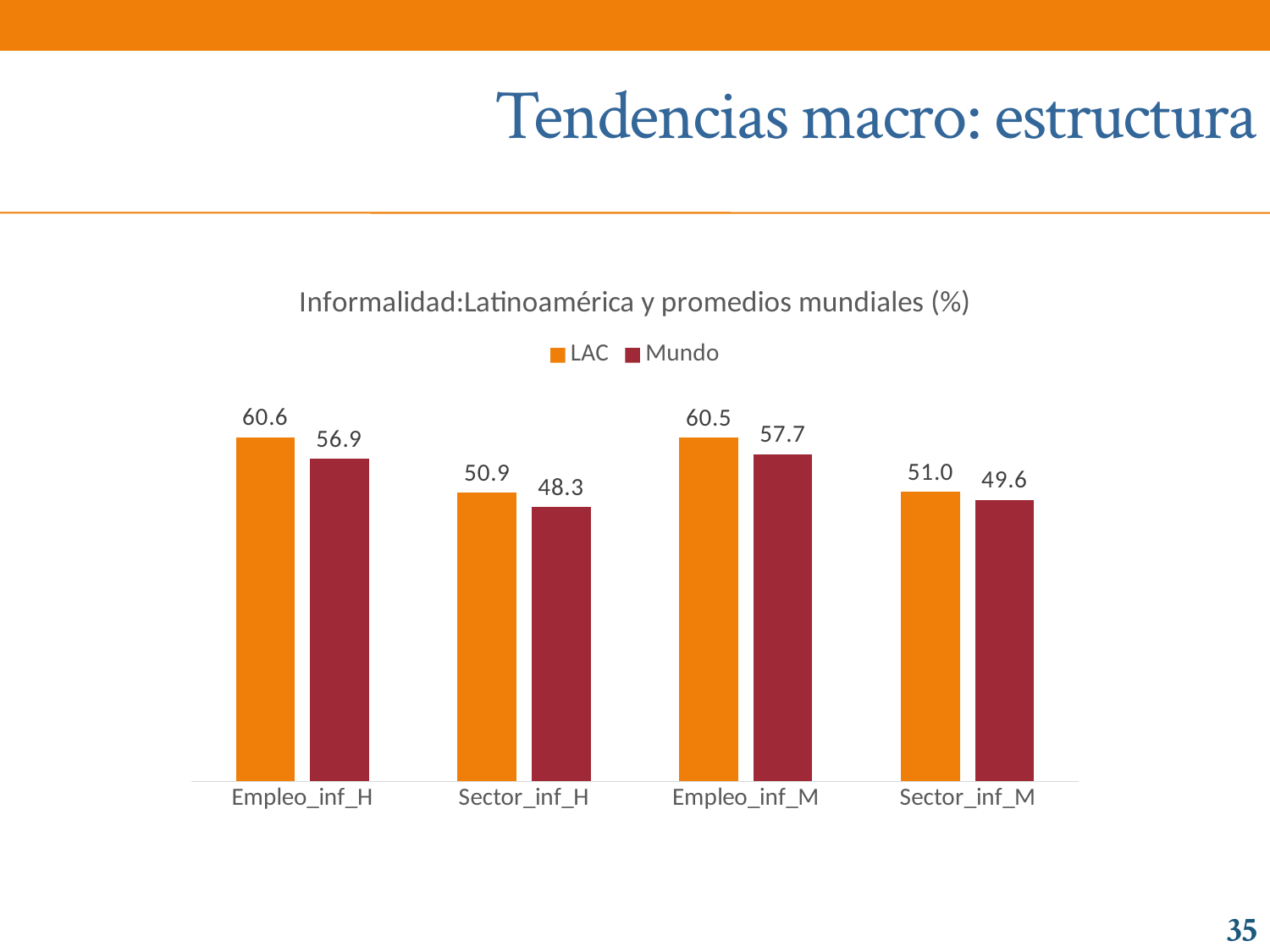

# Tendencias macro: estructura

### Chart: Informalidad:Latinoamérica y promedios mundiales (%)

| Category | LAC | Mundo |
|---|---|---|
| Empleo_inf_H | 60.63241379310347 | 56.86857142857145 |
| Sector_inf_H | 50.91366666666668 | 48.33805555555556 |
| Empleo_inf_M | 60.50586206896552 | 57.65657142857143 |
| Sector_inf_M | 50.998666666666644 | 49.5972222222222 |
35